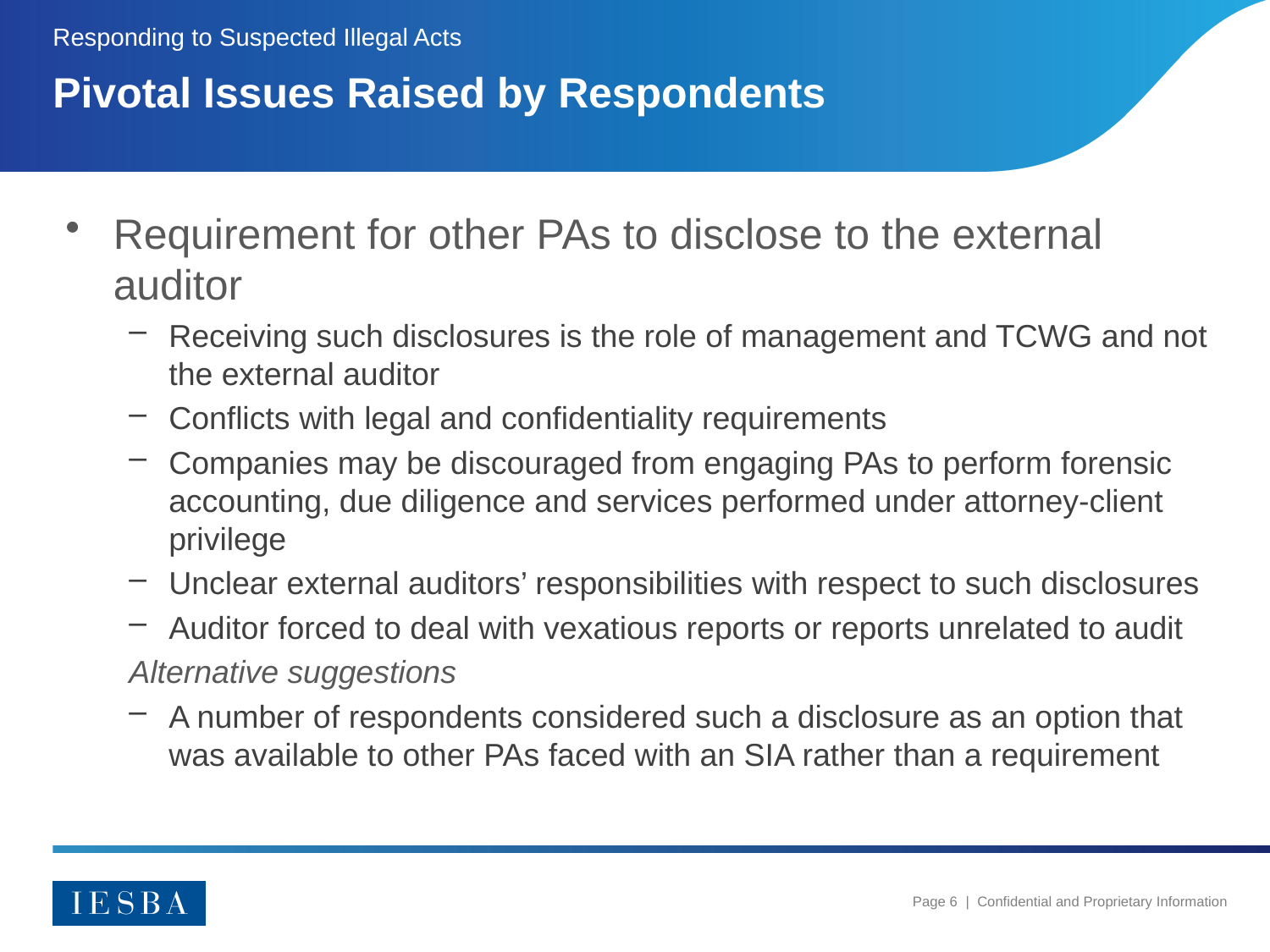

Responding to Suspected Illegal Acts

# Pivotal Issues Raised by Respondents
Requirement for other PAs to disclose to the external auditor
Receiving such disclosures is the role of management and TCWG and not the external auditor
Conflicts with legal and confidentiality requirements
Companies may be discouraged from engaging PAs to perform forensic accounting, due diligence and services performed under attorney-client privilege
Unclear external auditors’ responsibilities with respect to such disclosures
Auditor forced to deal with vexatious reports or reports unrelated to audit
Alternative suggestions
A number of respondents considered such a disclosure as an option that was available to other PAs faced with an SIA rather than a requirement